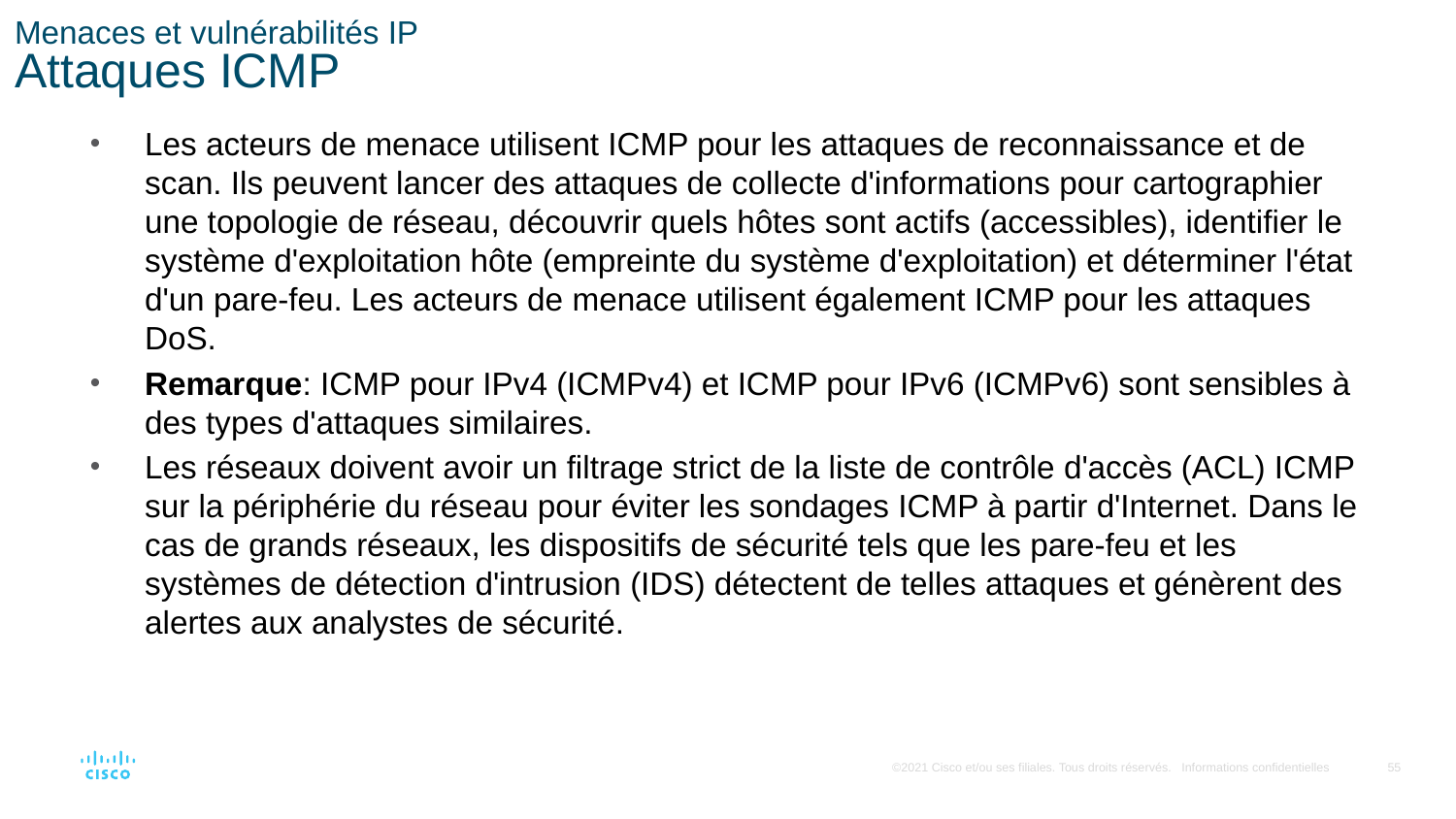

# Menaces et vulnérabilités IP Attaques ICMP
Les acteurs de menace utilisent ICMP pour les attaques de reconnaissance et de scan. Ils peuvent lancer des attaques de collecte d'informations pour cartographier une topologie de réseau, découvrir quels hôtes sont actifs (accessibles), identifier le système d'exploitation hôte (empreinte du système d'exploitation) et déterminer l'état d'un pare-feu. Les acteurs de menace utilisent également ICMP pour les attaques DoS.
Remarque: ICMP pour IPv4 (ICMPv4) et ICMP pour IPv6 (ICMPv6) sont sensibles à des types d'attaques similaires.
Les réseaux doivent avoir un filtrage strict de la liste de contrôle d'accès (ACL) ICMP sur la périphérie du réseau pour éviter les sondages ICMP à partir d'Internet. Dans le cas de grands réseaux, les dispositifs de sécurité tels que les pare-feu et les systèmes de détection d'intrusion (IDS) détectent de telles attaques et génèrent des alertes aux analystes de sécurité.